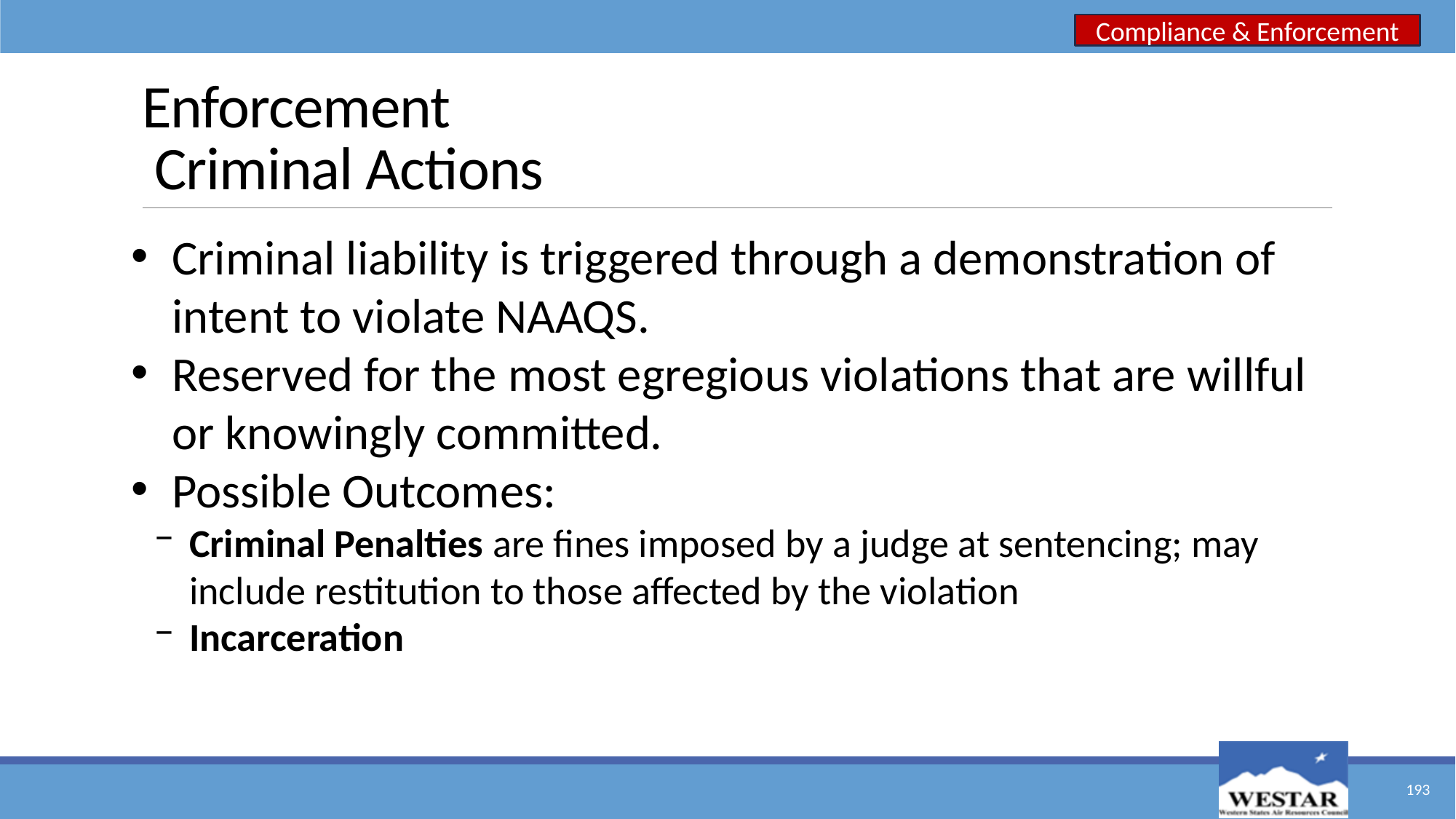

Compliance & Enforcement
# Enforcement Criminal Actions
Criminal liability is triggered through a demonstration of intent to violate NAAQS.
Reserved for the most egregious violations that are willful or knowingly committed.
Possible Outcomes:
Criminal Penalties are fines imposed by a judge at sentencing; may include restitution to those affected by the violation
Incarceration

193